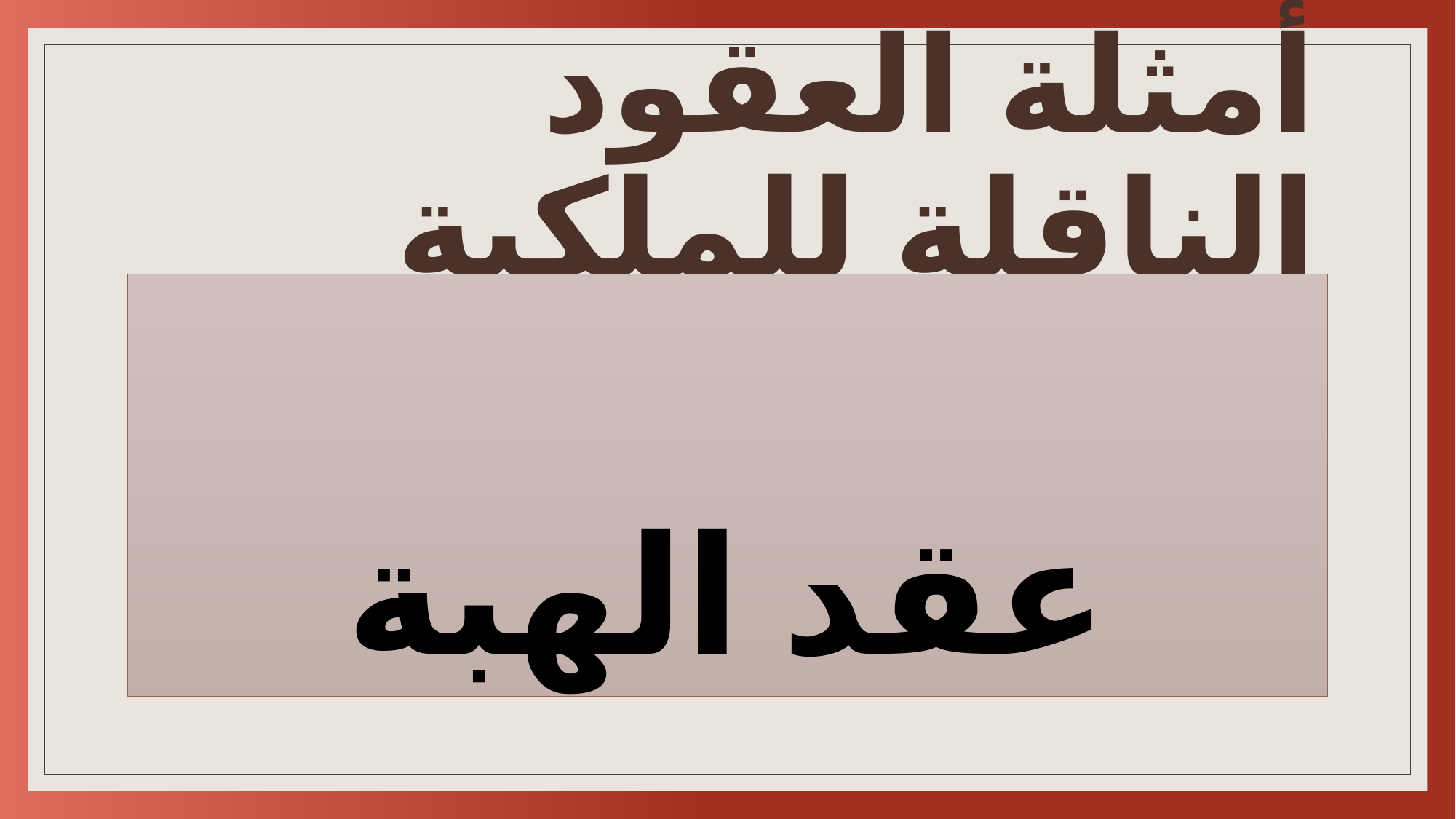

# أمثلة العقود الناقلة للملكية

عقد الهبة